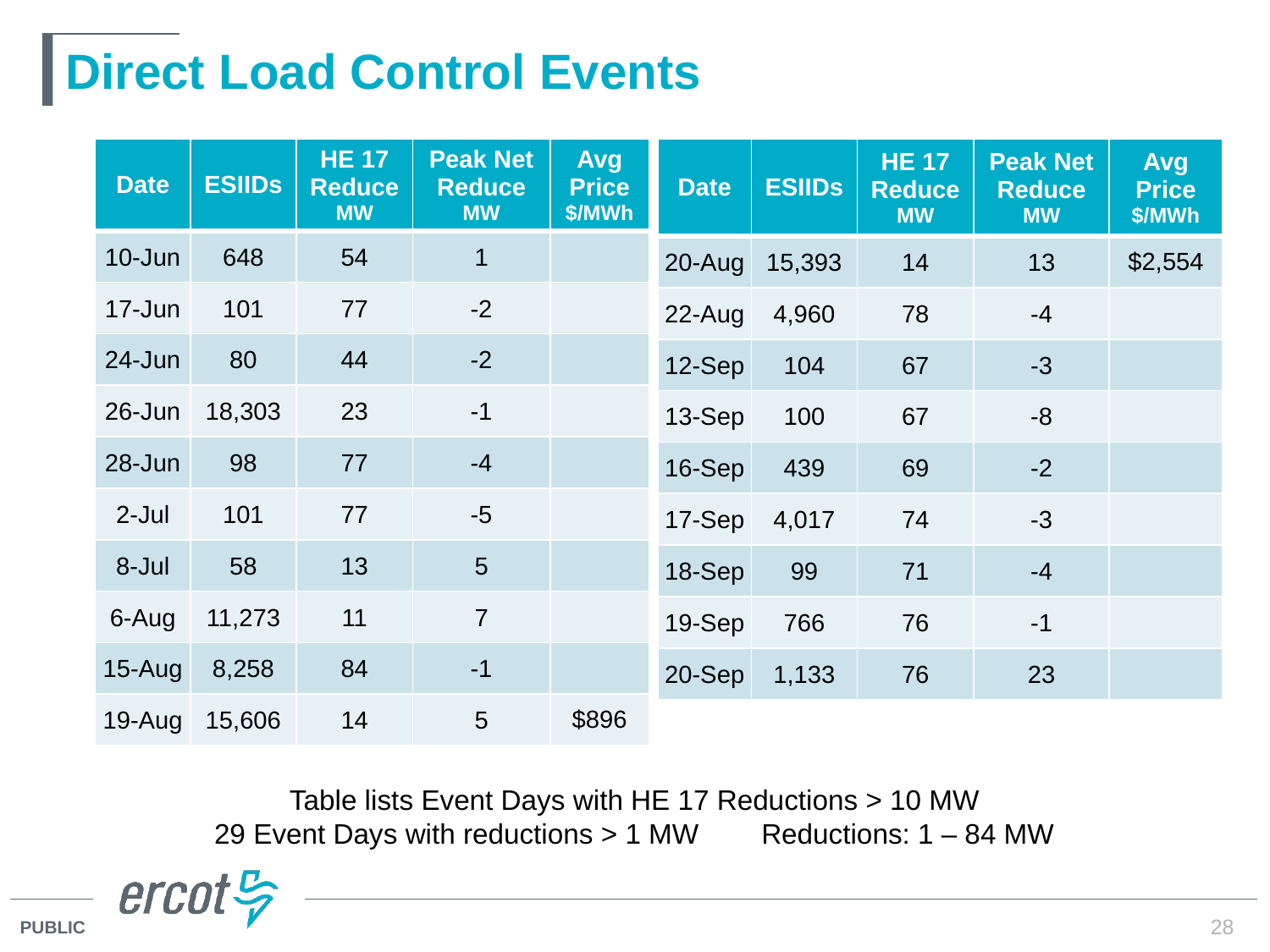

# Direct Load Control Events
| Date | ESIIDs | HE 17 Reduce MW | Peak Net Reduce MW | Avg Price $/MWh |
| --- | --- | --- | --- | --- |
| 10-Jun | 648 | 54 | 1 |  |
| 17-Jun | 101 | 77 | -2 |  |
| 24-Jun | 80 | 44 | -2 |  |
| 26-Jun | 18,303 | 23 | -1 |  |
| 28-Jun | 98 | 77 | -4 |  |
| 2-Jul | 101 | 77 | -5 |  |
| 8-Jul | 58 | 13 | 5 |  |
| 6-Aug | 11,273 | 11 | 7 |  |
| 15-Aug | 8,258 | 84 | -1 |  |
| 19-Aug | 15,606 | 14 | 5 | $896 |
| Date | ESIIDs | HE 17 Reduce MW | Peak Net Reduce MW | Avg Price $/MWh |
| --- | --- | --- | --- | --- |
| 20-Aug | 15,393 | 14 | 13 | $2,554 |
| 22-Aug | 4,960 | 78 | -4 |  |
| 12-Sep | 104 | 67 | -3 |  |
| 13-Sep | 100 | 67 | -8 |  |
| 16-Sep | 439 | 69 | -2 |  |
| 17-Sep | 4,017 | 74 | -3 |  |
| 18-Sep | 99 | 71 | -4 |  |
| 19-Sep | 766 | 76 | -1 |  |
| 20-Sep | 1,133 | 76 | 23 |  |
Table lists Event Days with HE 17 Reductions > 10 MW
29 Event Days with reductions > 1 MW        Reductions: 1 – 84 MW
28